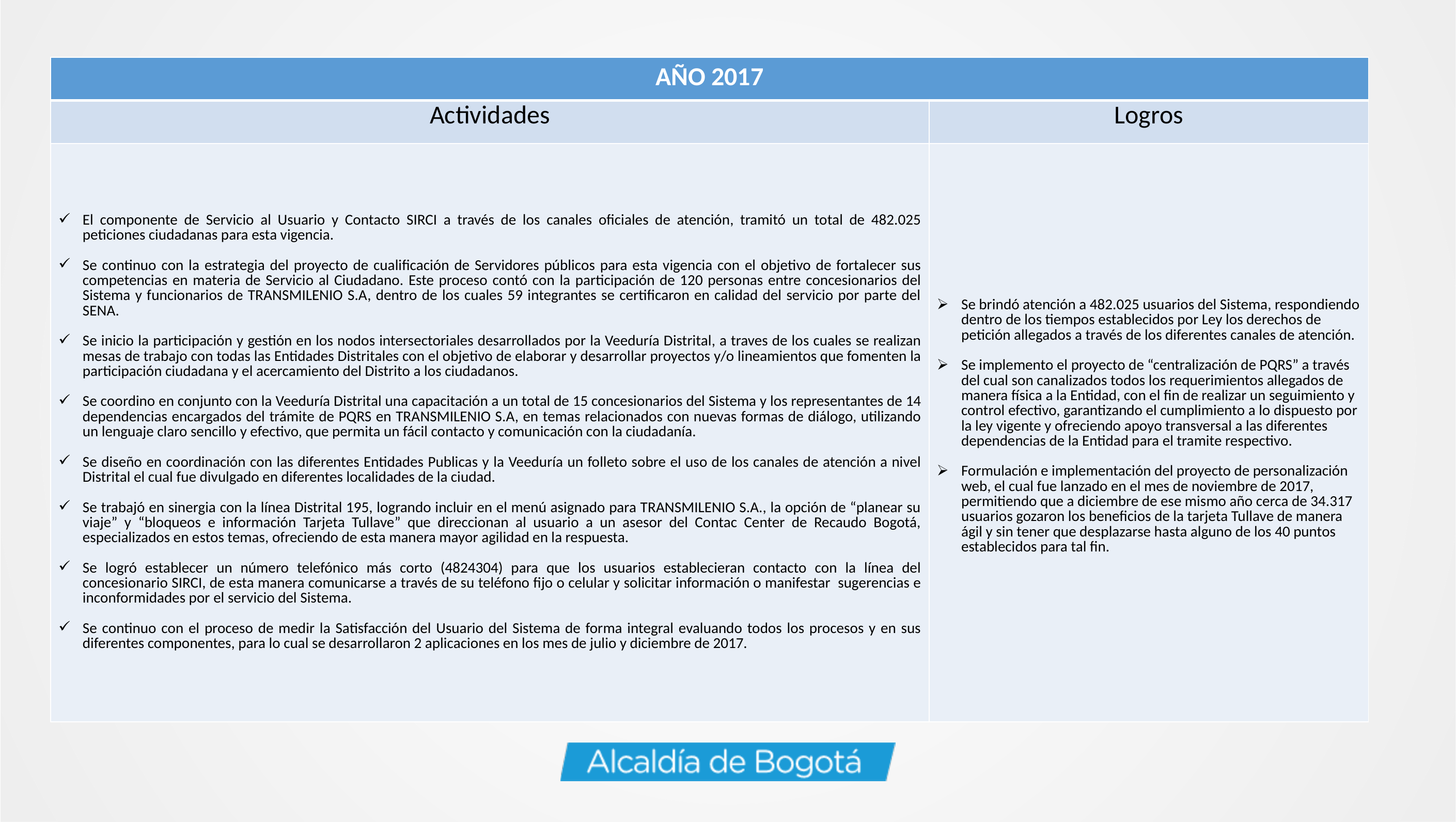

| AÑO 2017 |  |
| --- | --- |
| Actividades | Logros |
| El componente de Servicio al Usuario y Contacto SIRCI a través de los canales oficiales de atención, tramitó un total de 482.025 peticiones ciudadanas para esta vigencia.   Se continuo con la estrategia del proyecto de cualificación de Servidores públicos para esta vigencia con el objetivo de fortalecer sus competencias en materia de Servicio al Ciudadano. Este proceso contó con la participación de 120 personas entre concesionarios del Sistema y funcionarios de TRANSMILENIO S.A, dentro de los cuales 59 integrantes se certificaron en calidad del servicio por parte del SENA.   Se inicio la participación y gestión en los nodos intersectoriales desarrollados por la Veeduría Distrital, a traves de los cuales se realizan mesas de trabajo con todas las Entidades Distritales con el objetivo de elaborar y desarrollar proyectos y/o lineamientos que fomenten la participación ciudadana y el acercamiento del Distrito a los ciudadanos. Se coordino en conjunto con la Veeduría Distrital una capacitación a un total de 15 concesionarios del Sistema y los representantes de 14 dependencias encargados del trámite de PQRS en TRANSMILENIO S.A, en temas relacionados con nuevas formas de diálogo, utilizando un lenguaje claro sencillo y efectivo, que permita un fácil contacto y comunicación con la ciudadanía. Se diseño en coordinación con las diferentes Entidades Publicas y la Veeduría un folleto sobre el uso de los canales de atención a nivel Distrital el cual fue divulgado en diferentes localidades de la ciudad. Se trabajó en sinergia con la línea Distrital 195, logrando incluir en el menú asignado para TRANSMILENIO S.A., la opción de “planear su viaje” y “bloqueos e información Tarjeta Tullave” que direccionan al usuario a un asesor del Contac Center de Recaudo Bogotá, especializados en estos temas, ofreciendo de esta manera mayor agilidad en la respuesta. Se logró establecer un número telefónico más corto (4824304) para que los usuarios establecieran contacto con la línea del concesionario SIRCI, de esta manera comunicarse a través de su teléfono fijo o celular y solicitar información o manifestar sugerencias e inconformidades por el servicio del Sistema. Se continuo con el proceso de medir la Satisfacción del Usuario del Sistema de forma integral evaluando todos los procesos y en sus diferentes componentes, para lo cual se desarrollaron 2 aplicaciones en los mes de julio y diciembre de 2017. | Se brindó atención a 482.025 usuarios del Sistema, respondiendo dentro de los tiempos establecidos por Ley los derechos de petición allegados a través de los diferentes canales de atención. Se implemento el proyecto de “centralización de PQRS” a través del cual son canalizados todos los requerimientos allegados de manera física a la Entidad, con el fin de realizar un seguimiento y control efectivo, garantizando el cumplimiento a lo dispuesto por la ley vigente y ofreciendo apoyo transversal a las diferentes dependencias de la Entidad para el tramite respectivo. Formulación e implementación del proyecto de personalización web, el cual fue lanzado en el mes de noviembre de 2017, permitiendo que a diciembre de ese mismo año cerca de 34.317 usuarios gozaron los beneficios de la tarjeta Tullave de manera ágil y sin tener que desplazarse hasta alguno de los 40 puntos establecidos para tal fin. |